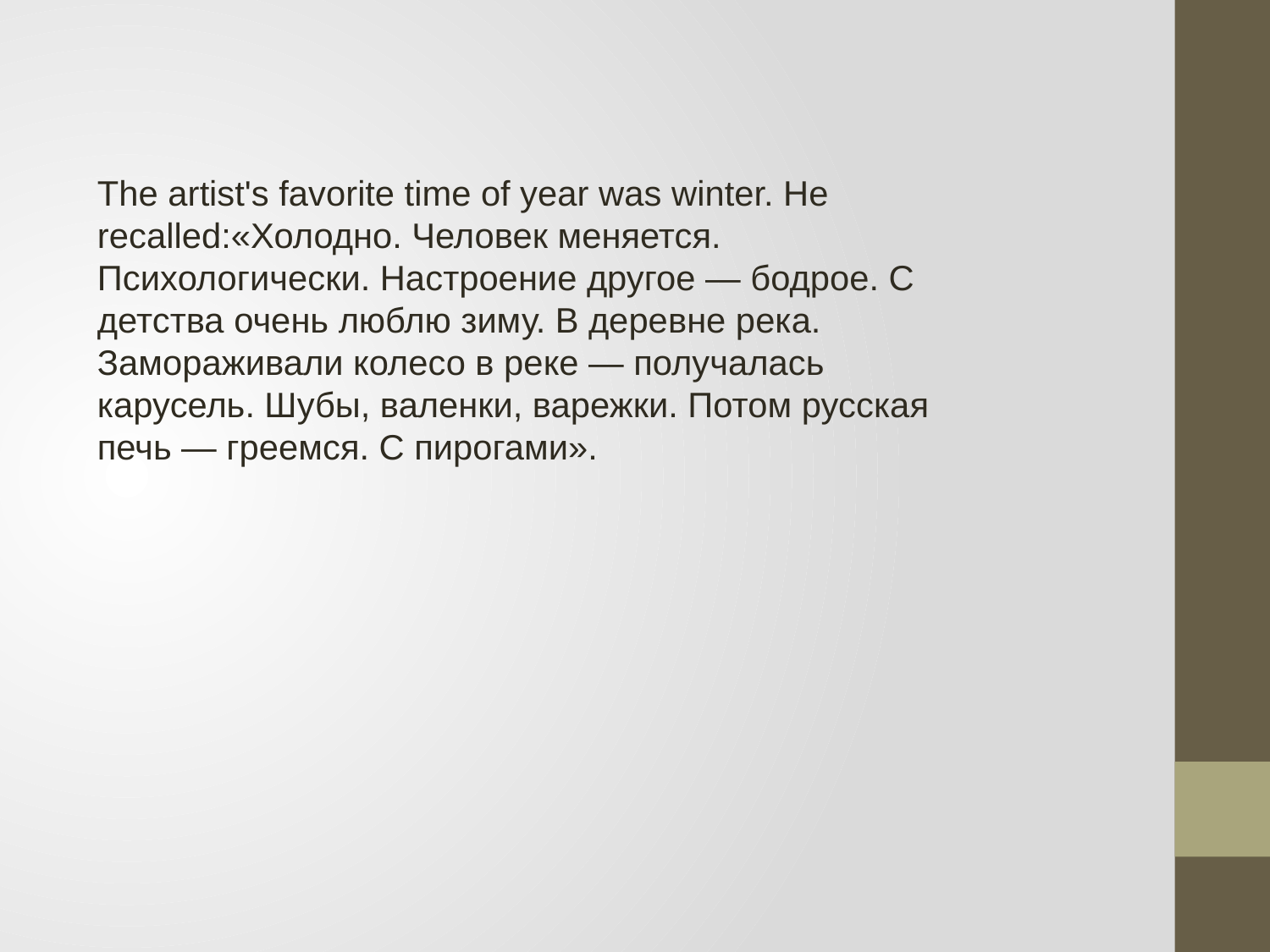

The artist's favorite time of year was winter. He recalled:«Холодно. Человек меняется. Психологически. Настроение другое — бодрое. С детства очень люблю зиму. В деревне река. Замораживали колесо в реке — получалась карусель. Шубы, валенки, варежки. Потом русская печь — греемся. С пирогами».